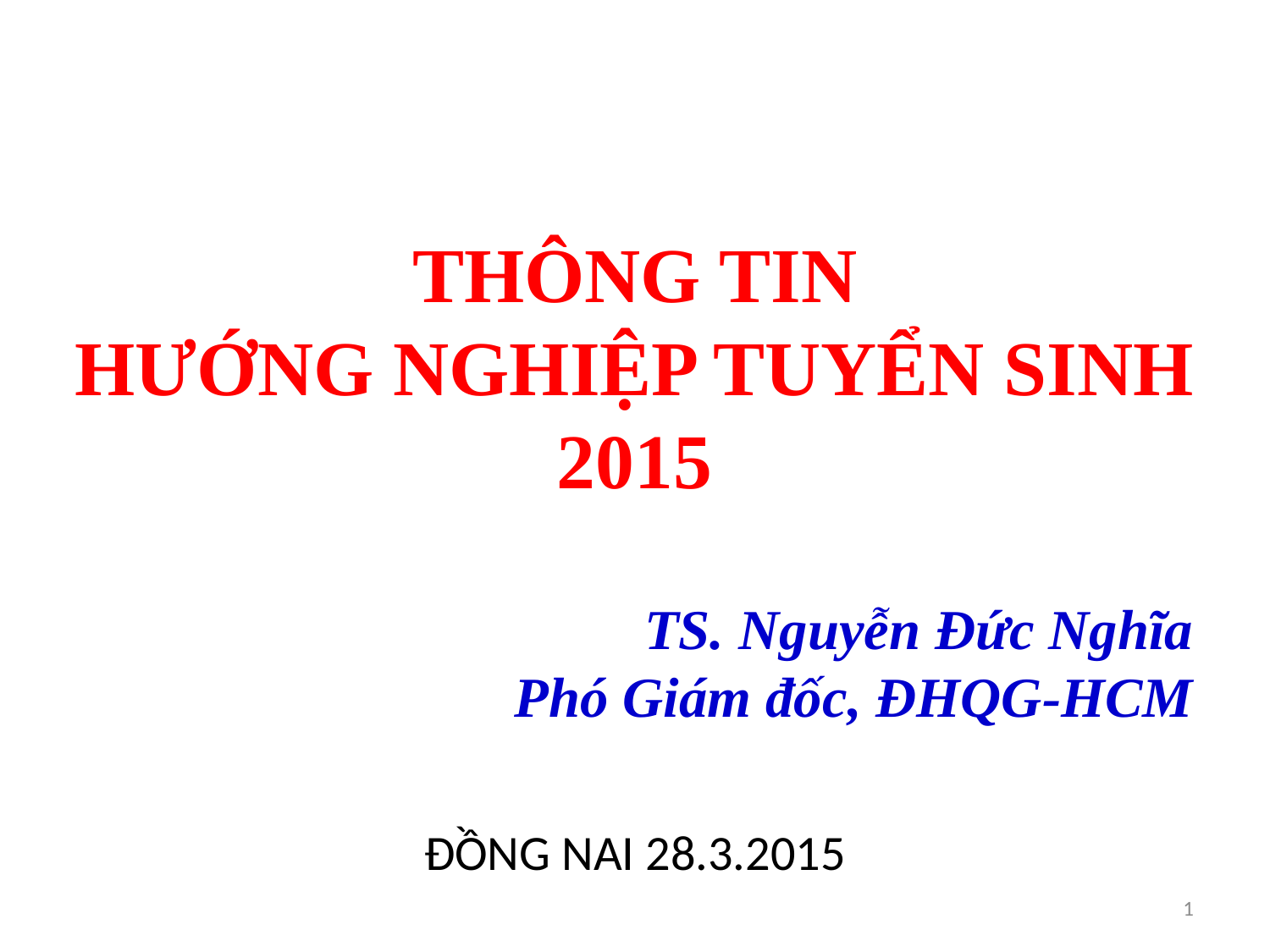

# THÔNG TIN HƯỚNG NGHIỆP TUYỂN SINH 2015
TS. Nguyễn Đức Nghĩa
Phó Giám đốc, ĐHQG-HCM
ĐỒNG NAI 28.3.2015
1